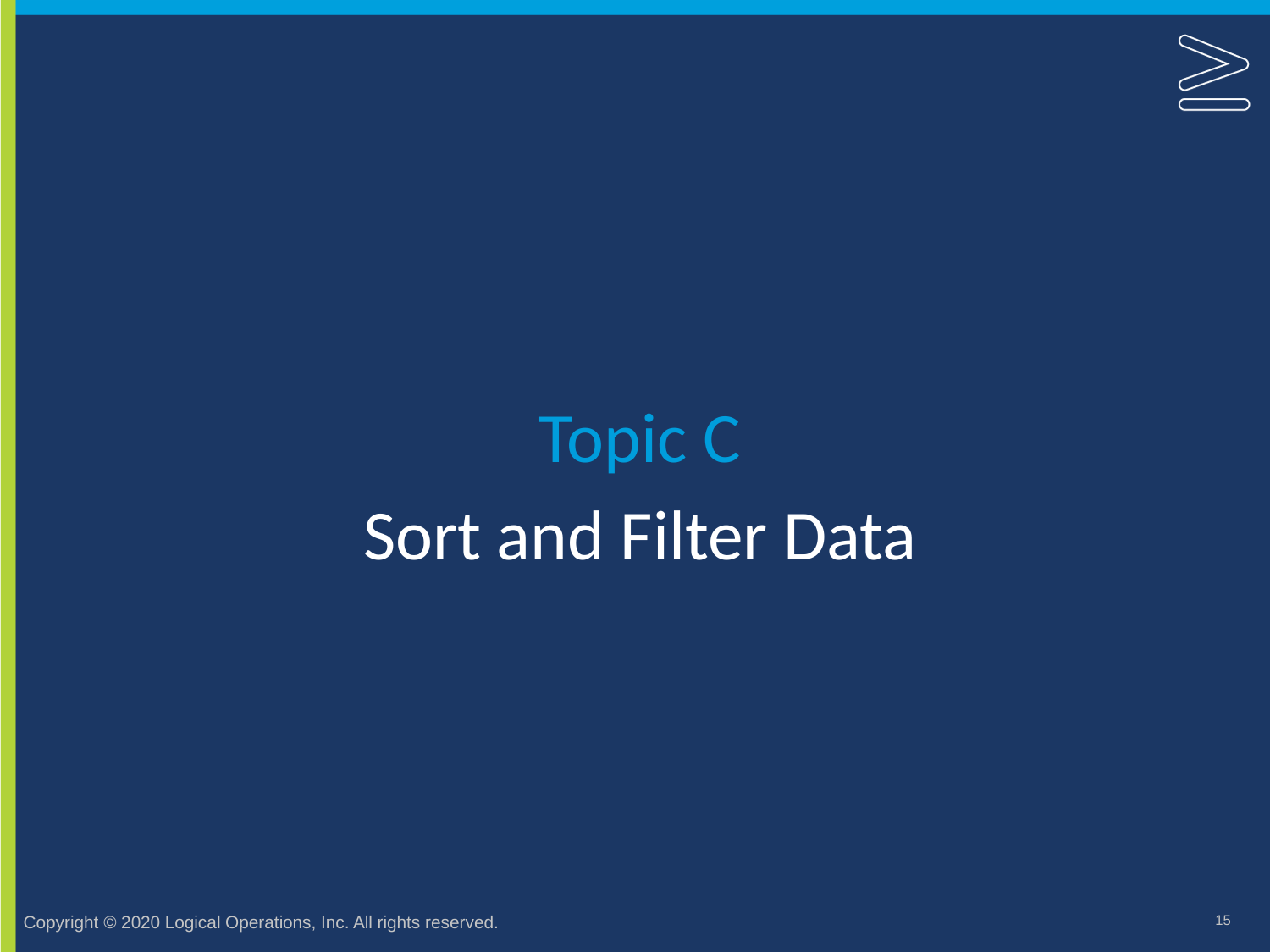

Topic C
# Sort and Filter Data
15